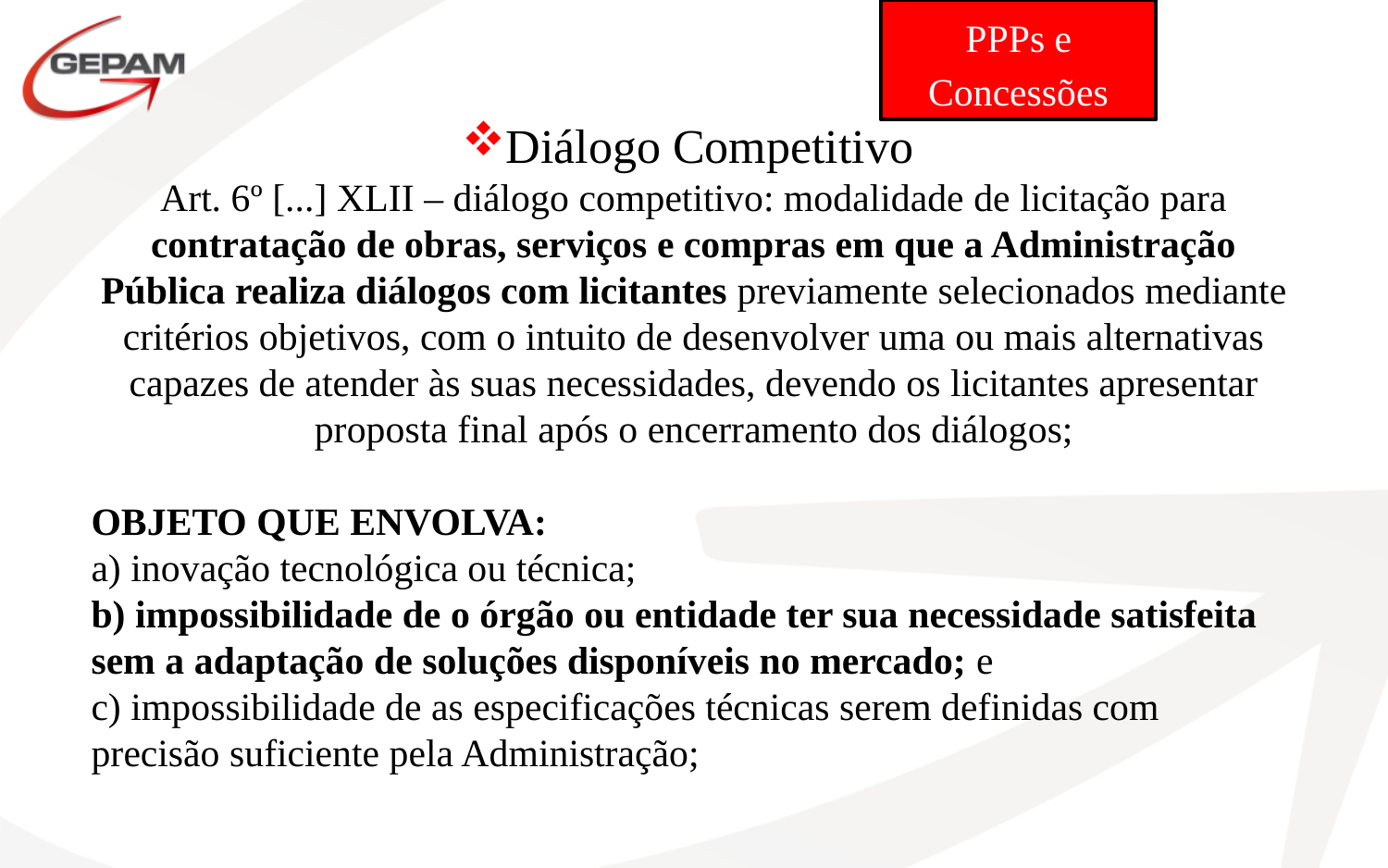

PPPs e Concessões

Diálogo Competitivo
Art. 6º [...] XLII – diálogo competitivo: modalidade de licitação para contratação de obras, serviços e compras em que a Administração Pública realiza diálogos com licitantes previamente selecionados mediante critérios objetivos, com o intuito de desenvolver uma ou mais alternativas capazes de atender às suas necessidades, devendo os licitantes apresentar proposta final após o encerramento dos diálogos;

OBJETO QUE ENVOLVA:
a) inovação tecnológica ou técnica;
b) impossibilidade de o órgão ou entidade ter sua necessidade satisfeita sem a adaptação de soluções disponíveis no mercado; e
c) impossibilidade de as especificações técnicas serem definidas com precisão suficiente pela Administração;